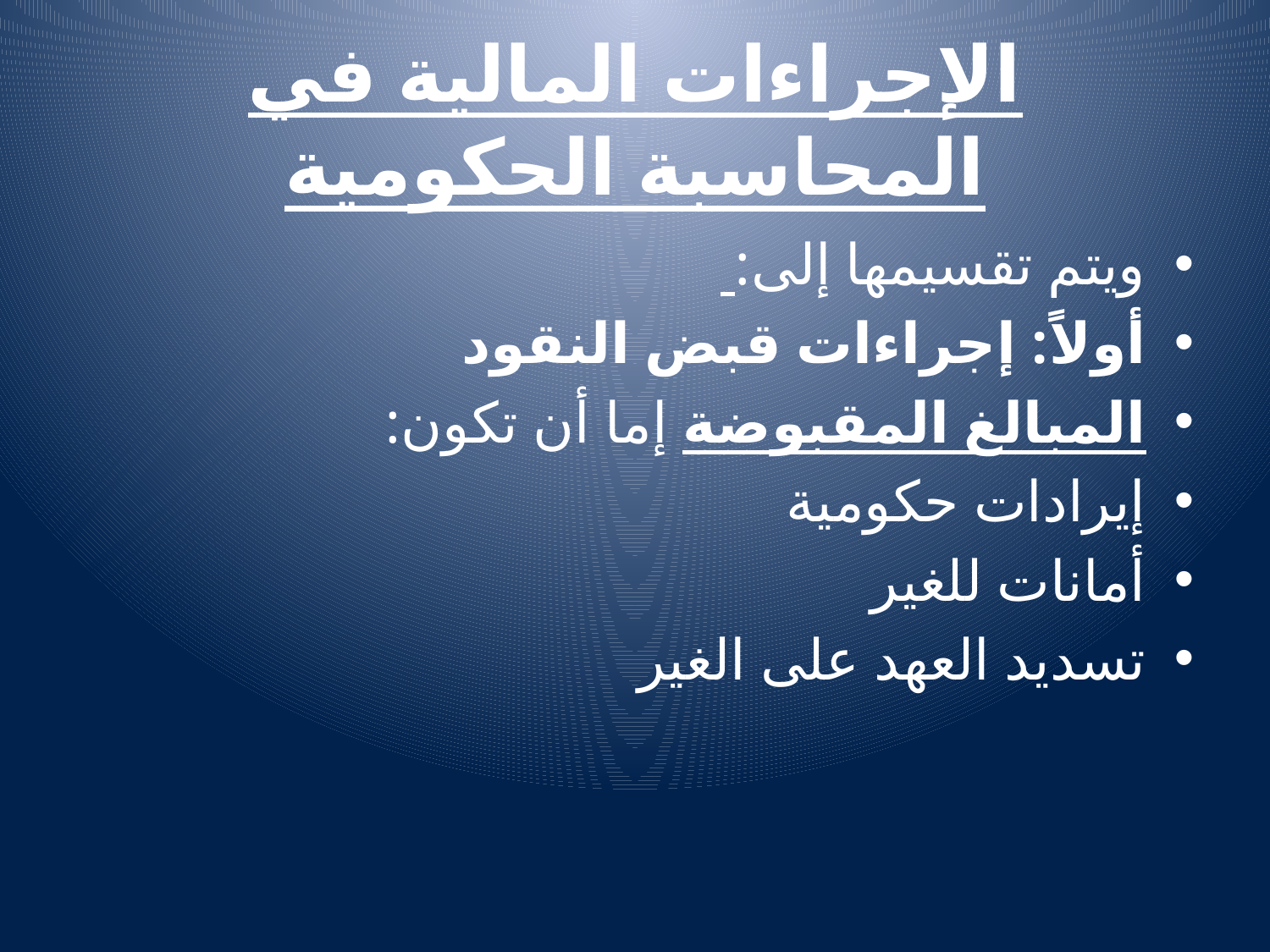

# الإجراءات المالية في المحاسبة الحكومية
ويتم تقسيمها إلى:
أولاً: إجراءات قبض النقود
المبالغ المقبوضة إما أن تكون:
إيرادات حكومية
أمانات للغير
تسديد العهد على الغير